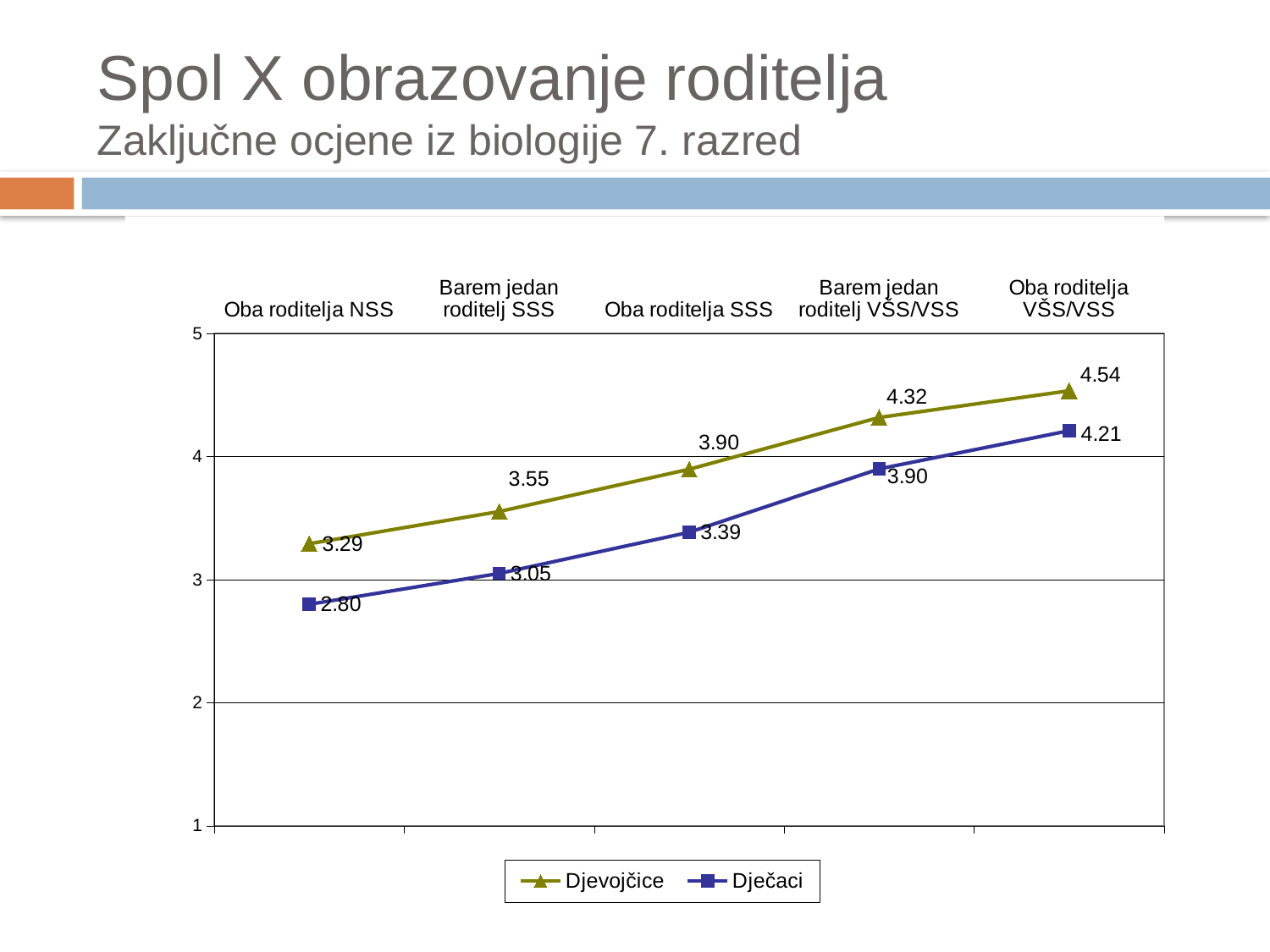

# Spol X obrazovanje roditelja Zaključne ocjene iz biologije 7. razred

### Chart

| Category | Djevojčice | Dječaci |
|---|---|---|
| Oba roditelja NSS | 3.2925566343042 | 2.7998721227621477 |
| Barem jedan roditelj SSS | 3.5540789959394568 | 3.0505679736167077 |
| Oba roditelja SSS | 3.8976812661023246 | 3.385672674312757 |
| Barem jedan roditelj VŠS/VSS | 4.318537859007821 | 3.9006410256410247 |
| Oba roditelja VŠS/VSS | 4.53551354113439 | 4.211057692307692 |